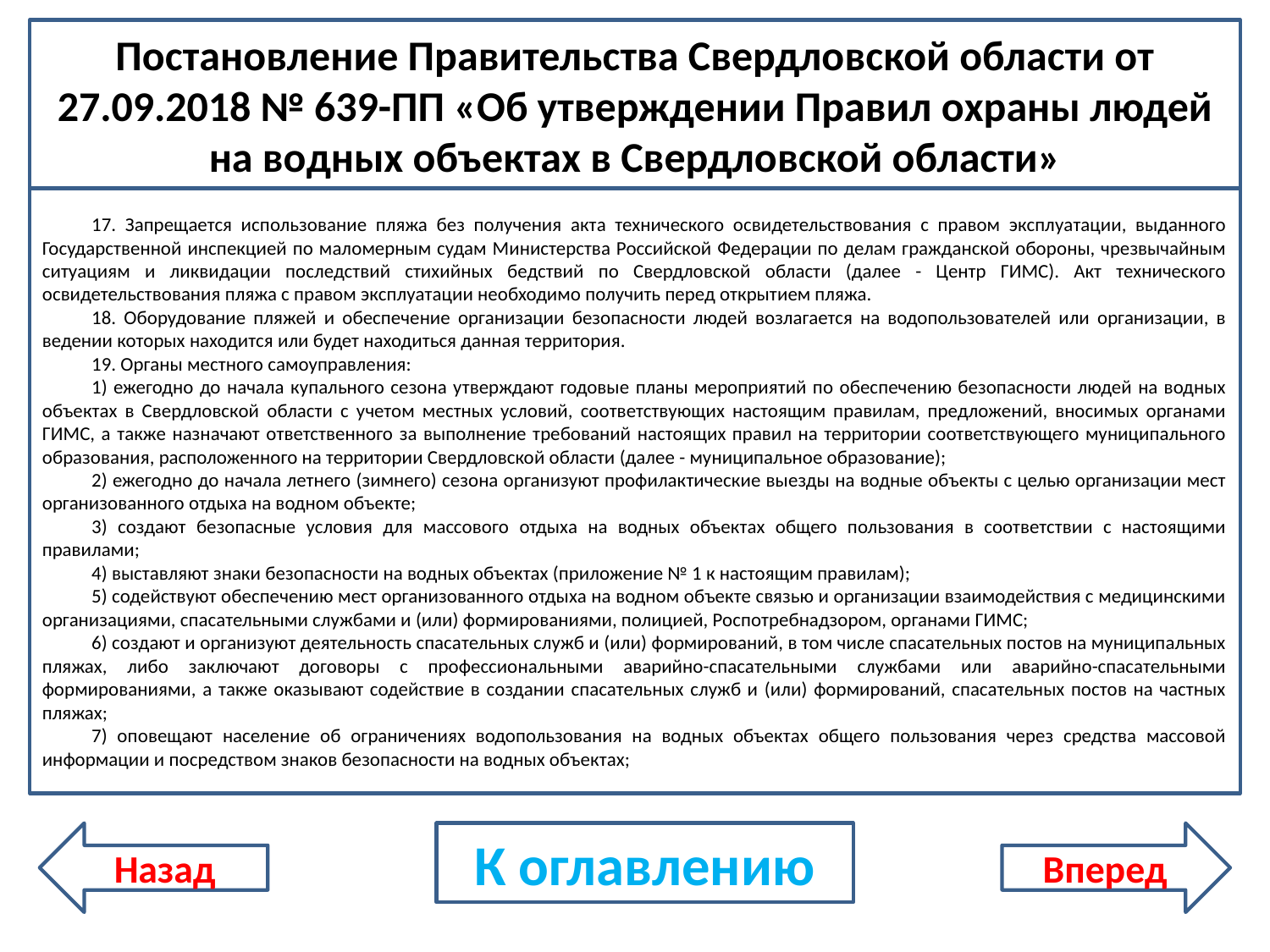

Постановление Правительства Свердловской области от 27.09.2018 № 639-ПП «Об утверждении Правил охраны людей на водных объектах в Свердловской области»
17. Запрещается использование пляжа без получения акта технического освидетельствования с правом эксплуатации, выданного Государственной инспекцией по маломерным судам Министерства Российской Федерации по делам гражданской обороны, чрезвычайным ситуациям и ликвидации последствий стихийных бедствий по Свердловской области (далее - Центр ГИМС). Акт технического освидетельствования пляжа с правом эксплуатации необходимо получить перед открытием пляжа.
18. Оборудование пляжей и обеспечение организации безопасности людей возлагается на водопользователей или организации, в ведении которых находится или будет находиться данная территория.
19. Органы местного самоуправления:
1) ежегодно до начала купального сезона утверждают годовые планы мероприятий по обеспечению безопасности людей на водных объектах в Свердловской области с учетом местных условий, соответствующих настоящим правилам, предложений, вносимых органами ГИМС, а также назначают ответственного за выполнение требований настоящих правил на территории соответствующего муниципального образования, расположенного на территории Свердловской области (далее - муниципальное образование);
2) ежегодно до начала летнего (зимнего) сезона организуют профилактические выезды на водные объекты с целью организации мест организованного отдыха на водном объекте;
3) создают безопасные условия для массового отдыха на водных объектах общего пользования в соответствии с настоящими правилами;
4) выставляют знаки безопасности на водных объектах (приложение № 1 к настоящим правилам);
5) содействуют обеспечению мест организованного отдыха на водном объекте связью и организации взаимодействия с медицинскими организациями, спасательными службами и (или) формированиями, полицией, Роспотребнадзором, органами ГИМС;
6) создают и организуют деятельность спасательных служб и (или) формирований, в том числе спасательных постов на муниципальных пляжах, либо заключают договоры с профессиональными аварийно-спасательными службами или аварийно-спасательными формированиями, а также оказывают содействие в создании спасательных служб и (или) формирований, спасательных постов на частных пляжах;
7) оповещают население об ограничениях водопользования на водных объектах общего пользования через средства массовой информации и посредством знаков безопасности на водных объектах;
Назад
К оглавлению
Вперед